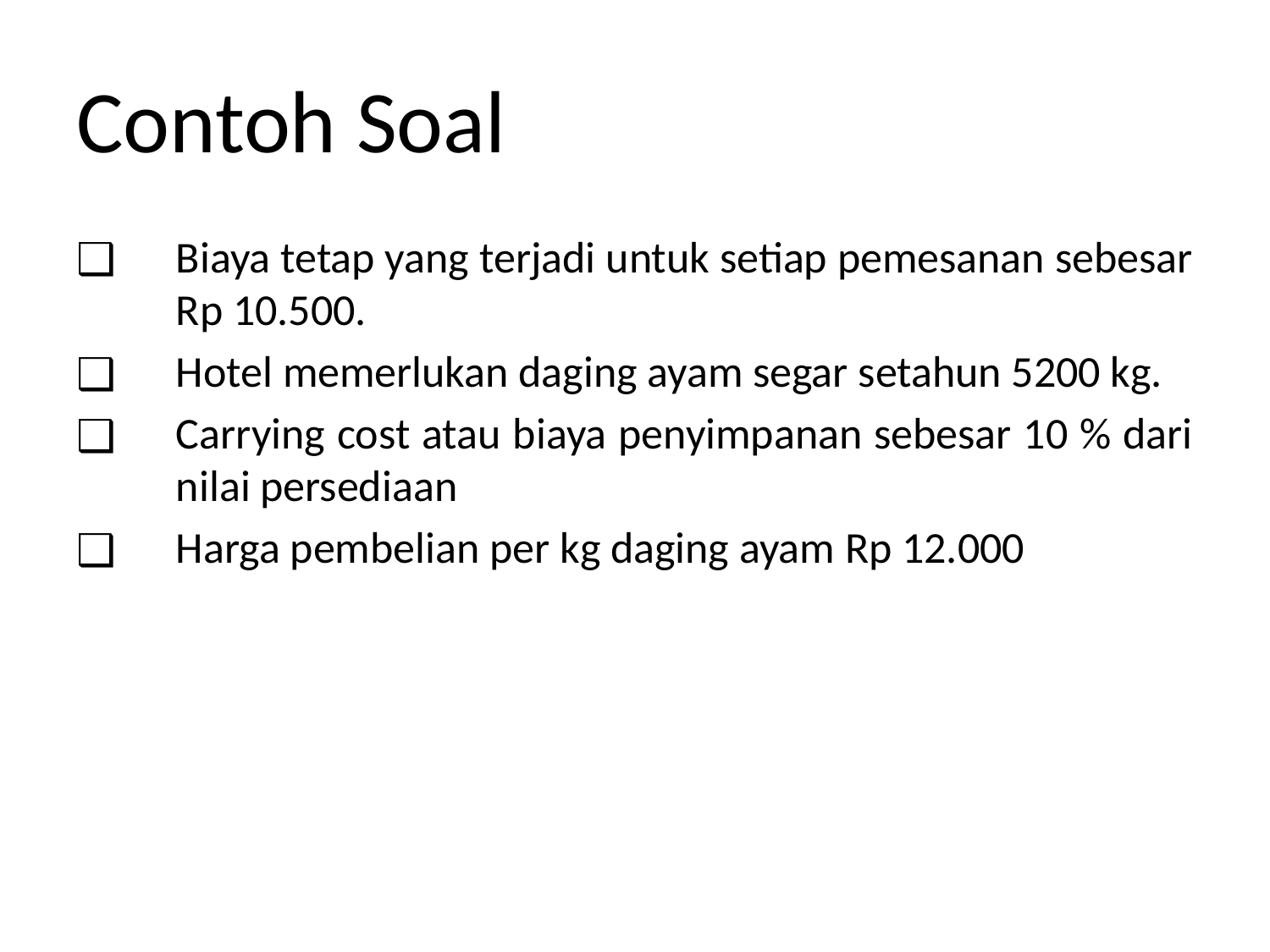

# Contoh Soal
Biaya tetap yang terjadi untuk setiap pemesanan sebesar Rp 10.500.
Hotel memerlukan daging ayam segar setahun 5200 kg.
Carrying cost atau biaya penyimpanan sebesar 10 % dari nilai persediaan
Harga pembelian per kg daging ayam Rp 12.000